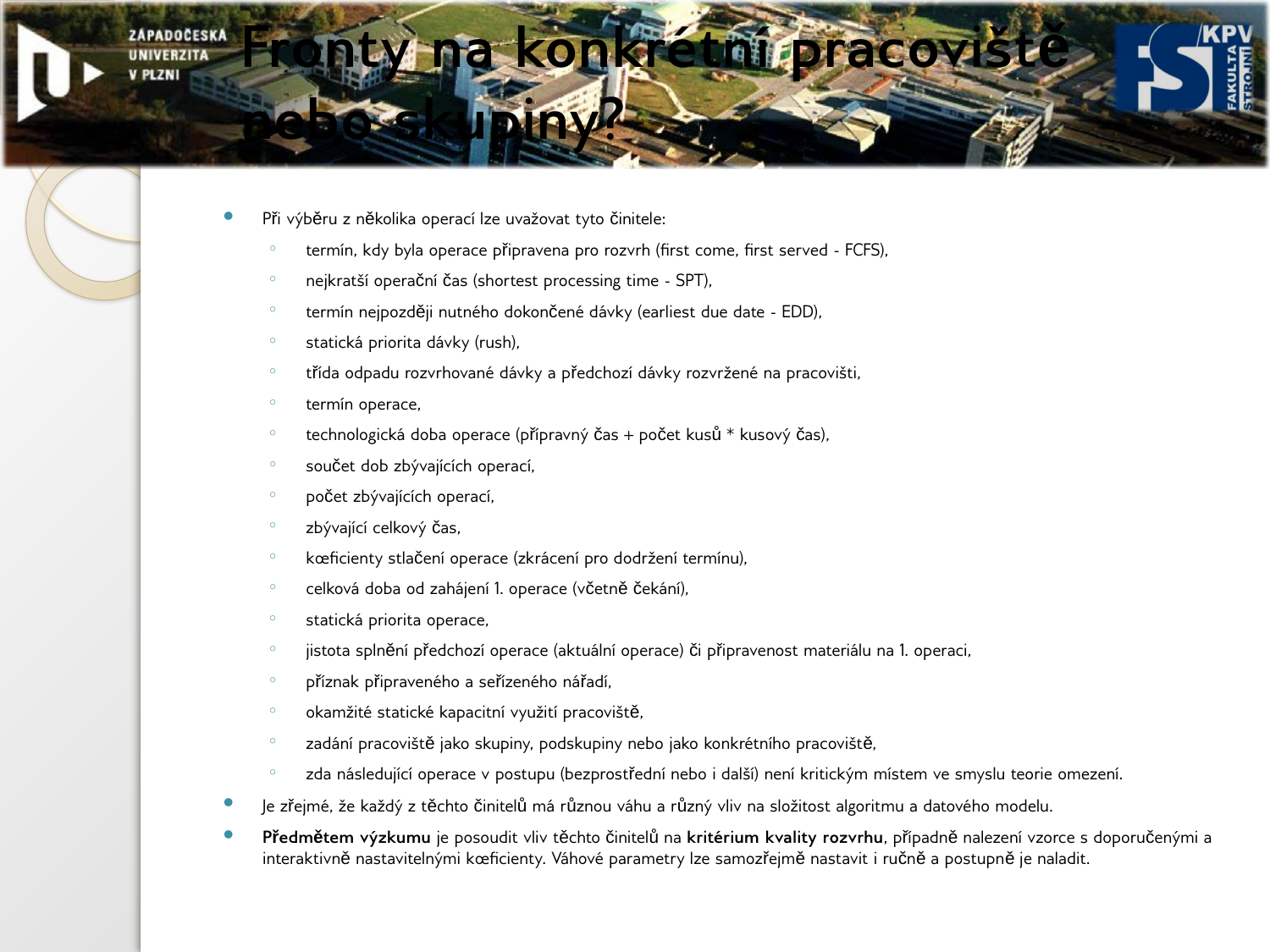

# Fronty na konkrétní pracoviště nebo skupiny?
Při výběru z několika operací lze uvažovat tyto činitele:
 termín, kdy byla operace připravena pro rozvrh (first come, first served - FCFS),
 nejkratší operační čas (shortest processing time - SPT),
 termín nejpozději nutného dokončené dávky (earliest due date - EDD),
 statická priorita dávky (rush),
 třída odpadu rozvrhované dávky a předchozí dávky rozvržené na pracovišti,
 termín operace,
 technologická doba operace (přípravný čas + počet kusů * kusový čas),
 součet dob zbývajících operací,
 počet zbývajících operací,
 zbývající celkový čas,
 koeficienty stlačení operace (zkrácení pro dodržení termínu),
 celková doba od zahájení 1. operace (včetně čekání),
 statická priorita operace,
 jistota splnění předchozí operace (aktuální operace) či připravenost materiálu na 1. operaci,
 příznak připraveného a seřízeného nářadí,
 okamžité statické kapacitní využití pracoviště,
 zadání pracoviště jako skupiny, podskupiny nebo jako konkrétního pracoviště,
 zda následující operace v postupu (bezprostřední nebo i další) není kritickým místem ve smyslu teorie omezení.
Je zřejmé, že každý z těchto činitelů má různou váhu a různý vliv na složitost algoritmu a datového modelu.
Předmětem výzkumu je posoudit vliv těchto činitelů na kritérium kvality rozvrhu, případně nalezení vzorce s doporučenými a interaktivně nastavitelnými koeficienty. Váhové parametry lze samozřejmě nastavit i ručně a postupně je naladit.